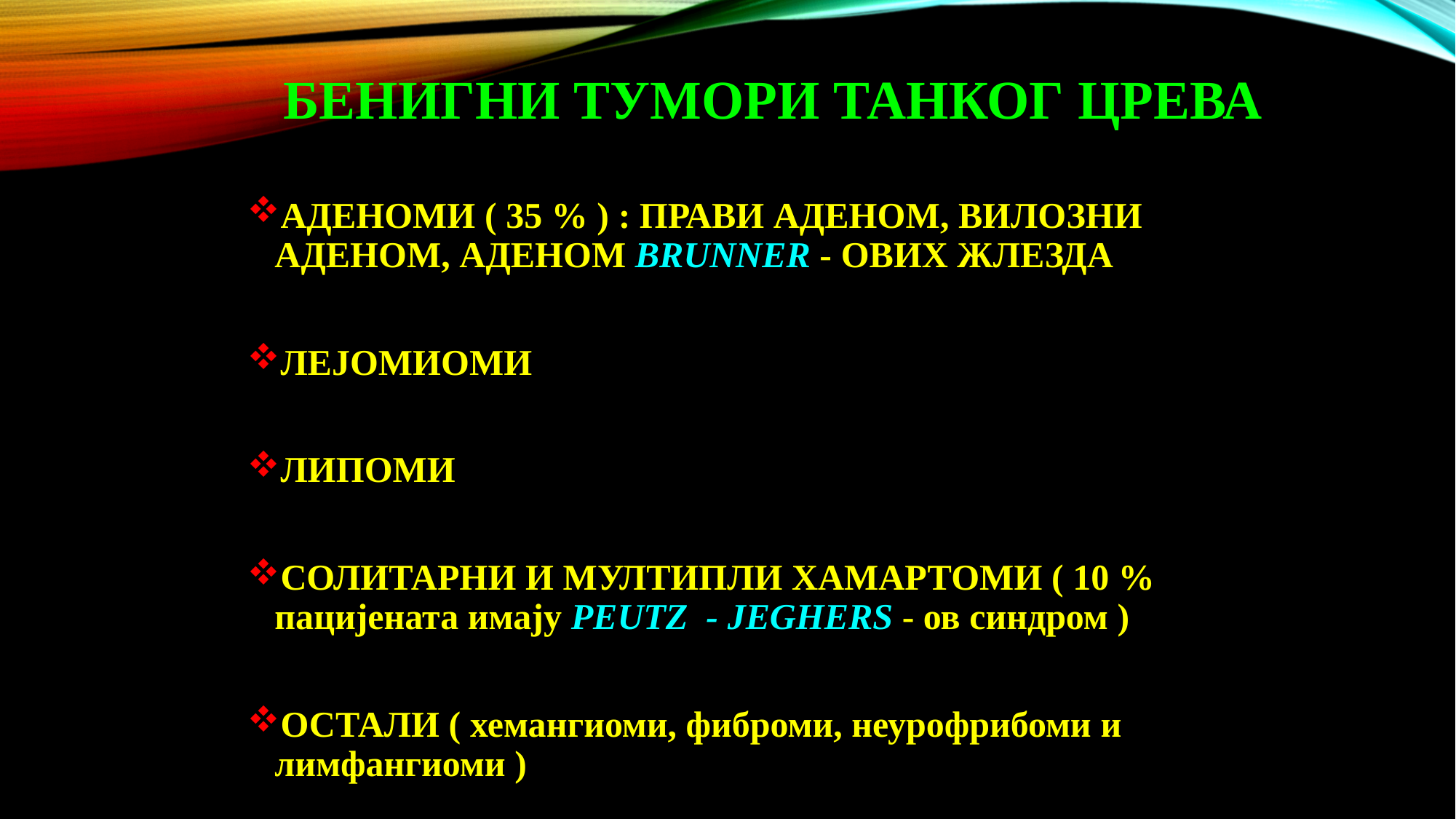

# БЕНИГНИ ТУМОРИ ТАНКОГ ЦРЕВА
АДЕНОМИ ( 35 % ) : ПРАВИ АДЕНОМ, ВИЛОЗНИ АДЕНОМ, АДЕНОМ BRUNNER - ОВИХ ЖЛЕЗДА

ЛЕЈОМИОМИ

ЛИПОМИ

СОЛИТАРНИ И МУЛТИПЛИ ХАМАРТОМИ ( 10 % пацијената имају PEUTZ  - JEGHERS - ов синдром )

ОСТАЛИ ( хемангиоми, фиброми, неурофрибоми и лимфангиоми )